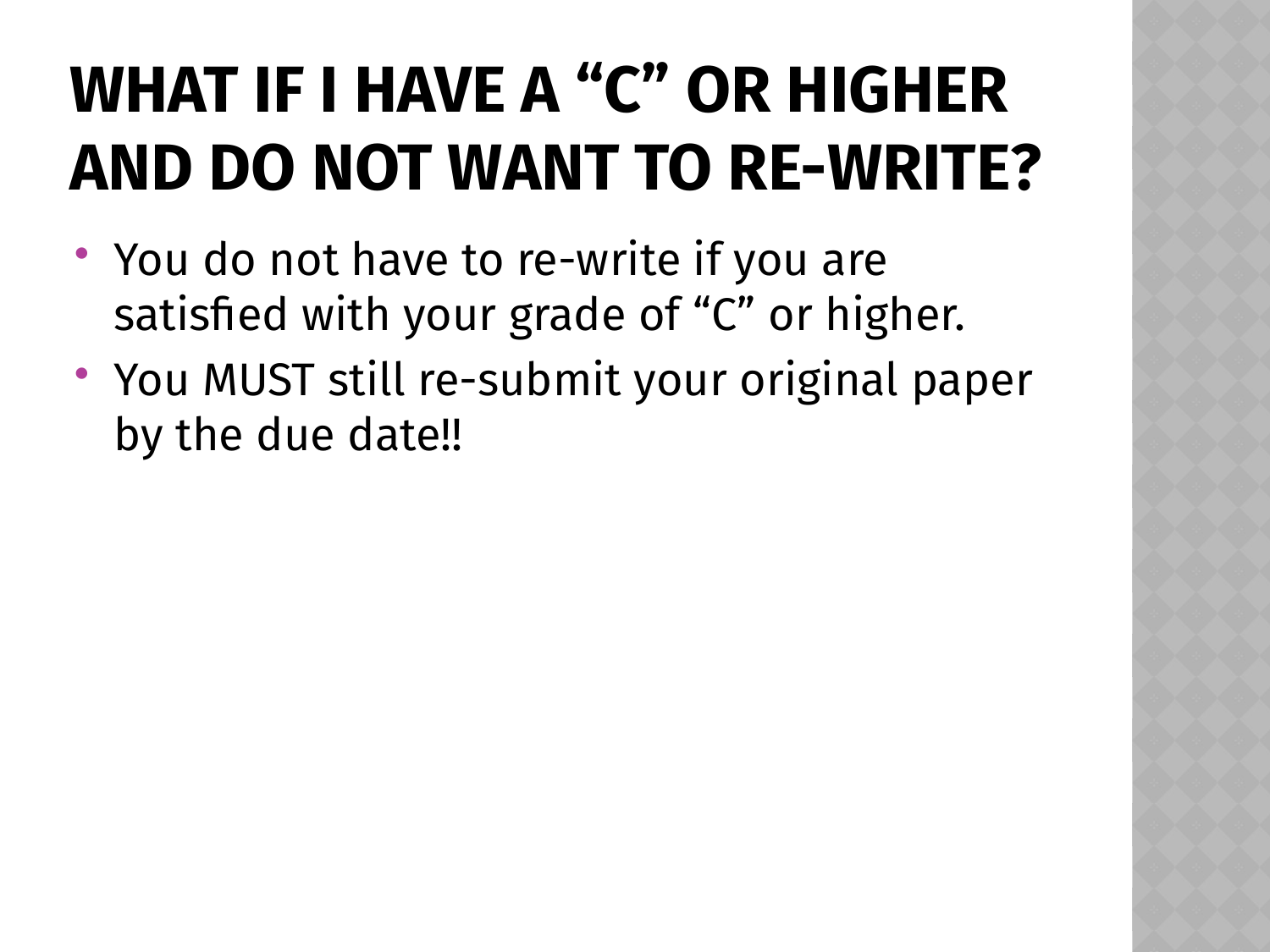

# What if I have a “C” or higher and do not want to re-write?
You do not have to re-write if you are satisfied with your grade of “C” or higher.
You MUST still re-submit your original paper by the due date!!